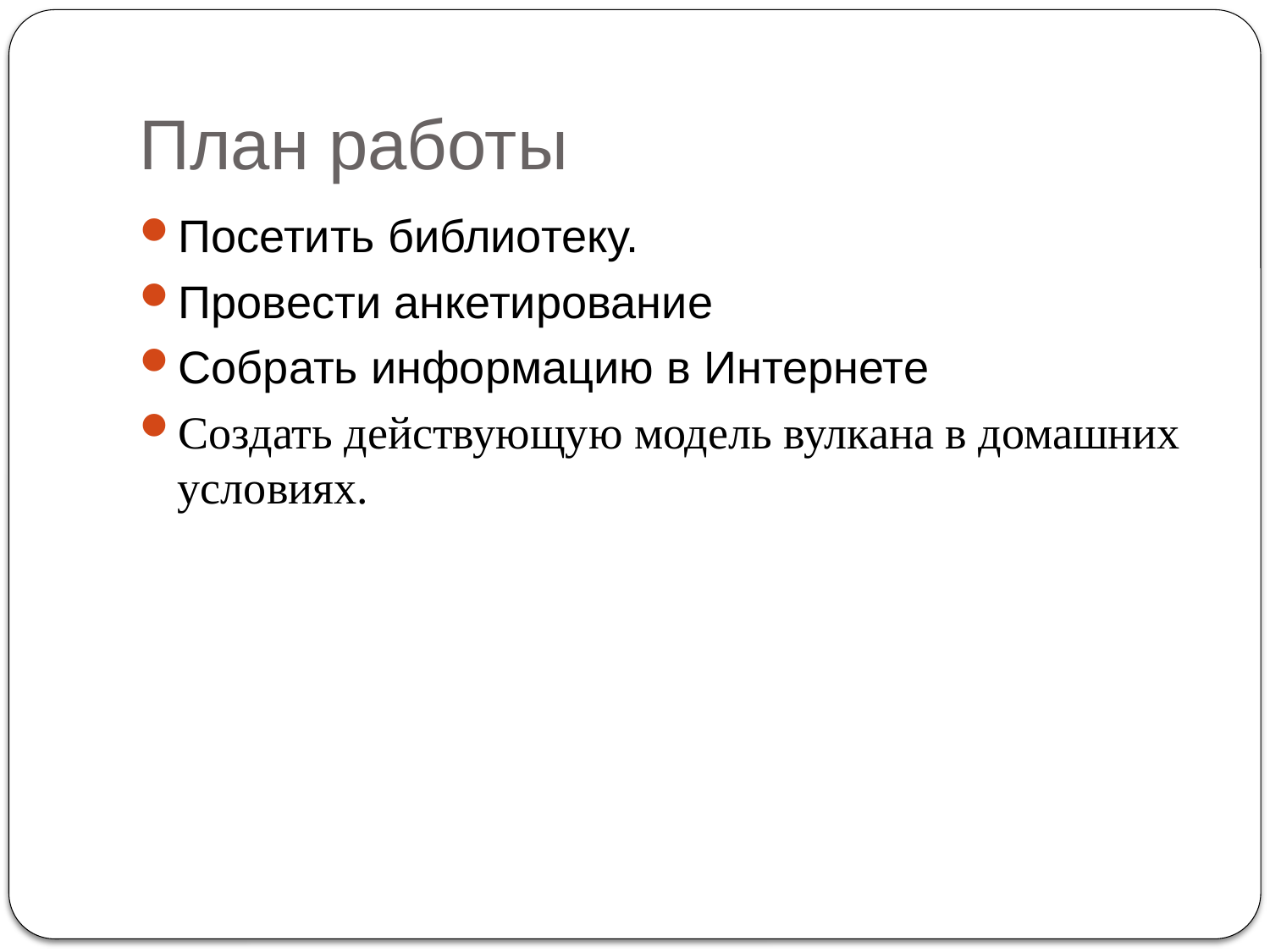

# План работы
Посетить библиотеку.
Провести анкетирование
Собрать информацию в Интернете
Создать действующую модель вулкана в домашних условиях.